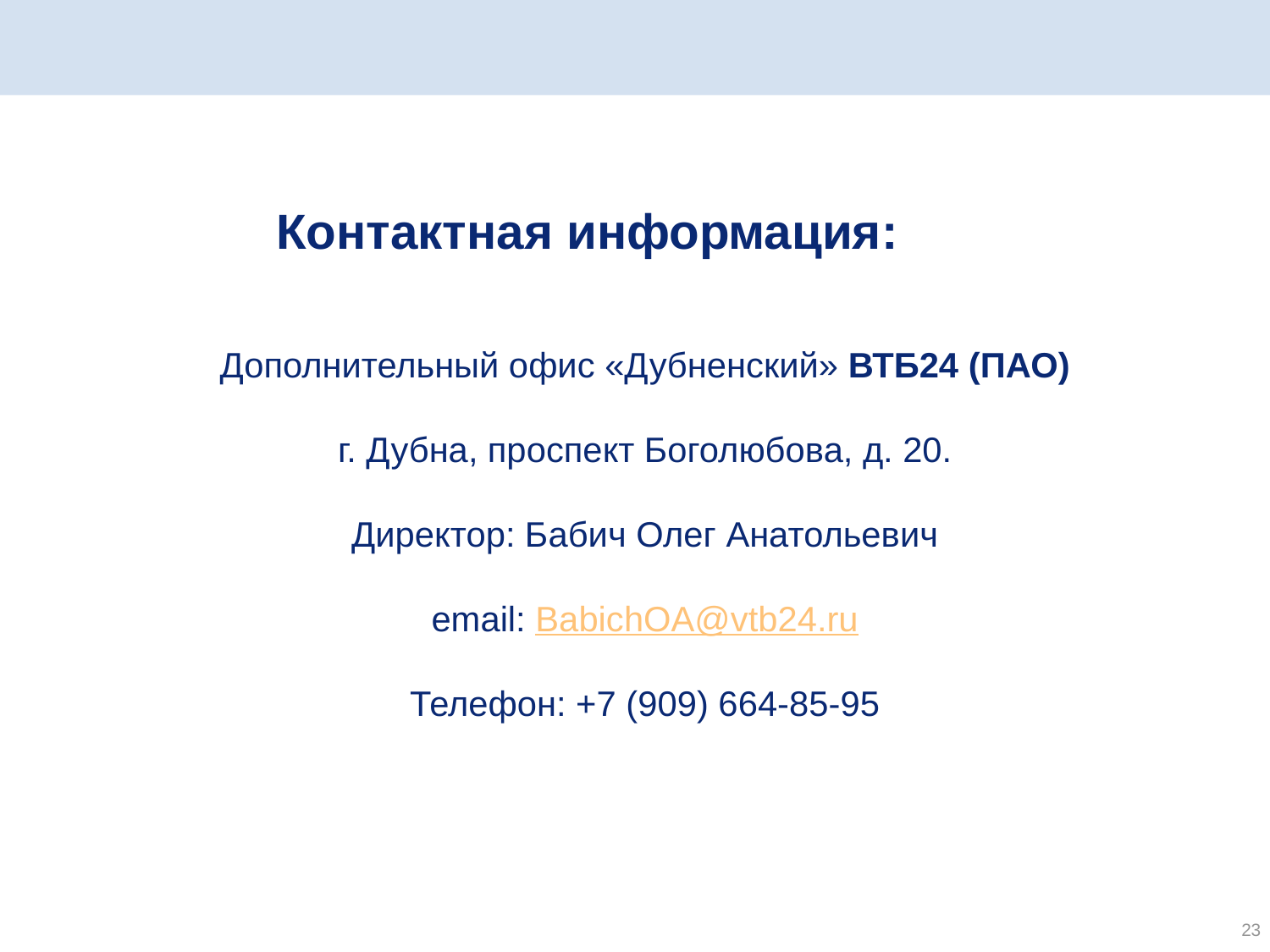

Контактная информация:
Дополнительный офис «Дубненский» ВТБ24 (ПАО)

г. Дубна, проспект Боголюбова, д. 20.

Директор: Бабич Олег Анатольевич

email: BabichOA@vtb24.ru

Телефон: +7 (909) 664-85-95
23